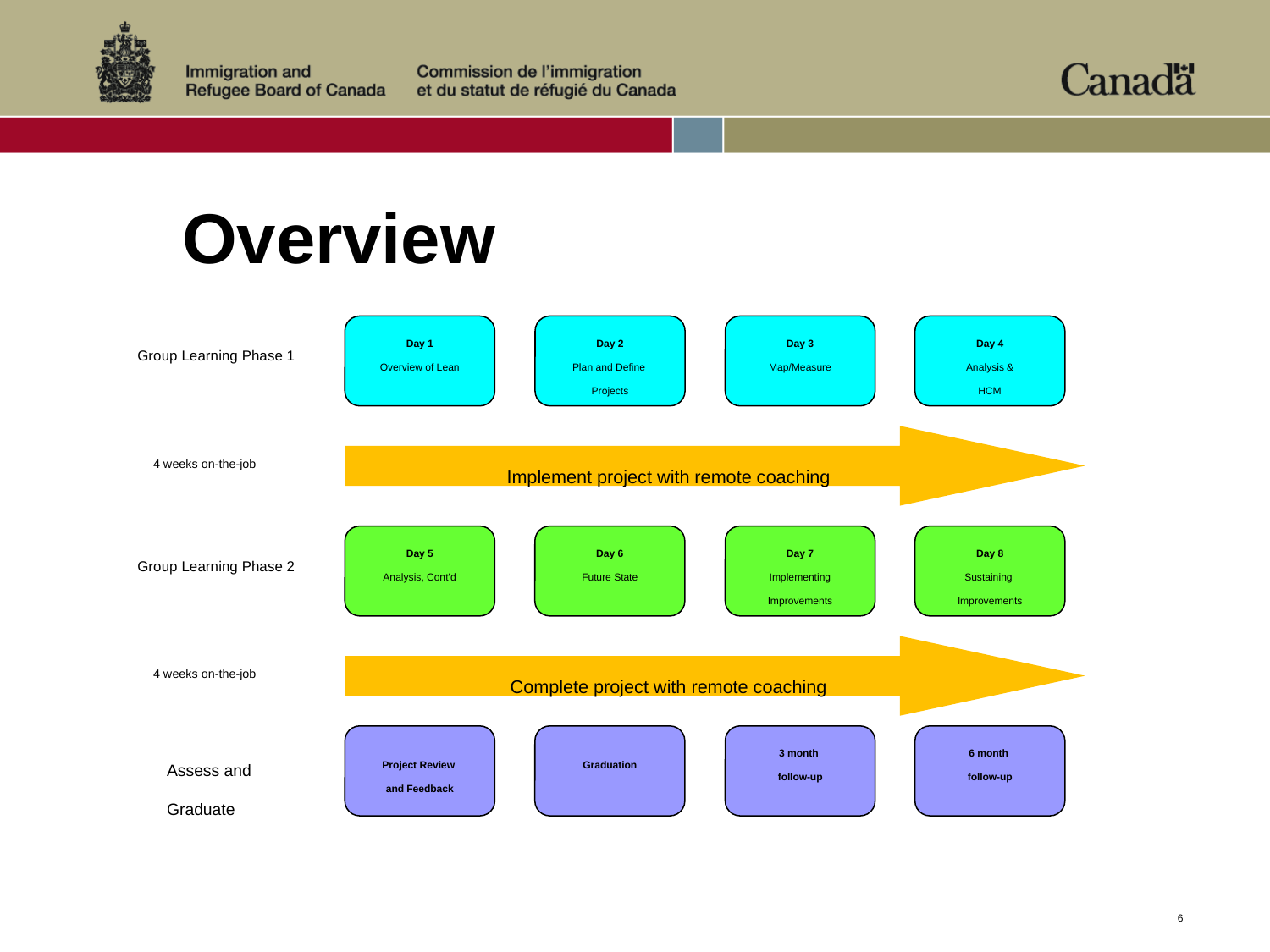

# Overview
Day 1
Overview of Lean

Day 2
Plan and Define
Projects
Day 3
Map/Measure

Day 4
Analysis &
HCM
Group Learning Phase 1
Implement project with remote coaching
4 weeks on-the-job
Day 5
Analysis, Cont’d

Day 6
Future State

Day 7
Implementing
Improvements

Day 8
Sustaining
Improvements

Group Learning Phase 2
Complete project with remote coaching
4 weeks on-the-job

Project Review
and Feedback

Graduation

3 month
follow-up

6 month
follow-up

Assess and
Graduate
6